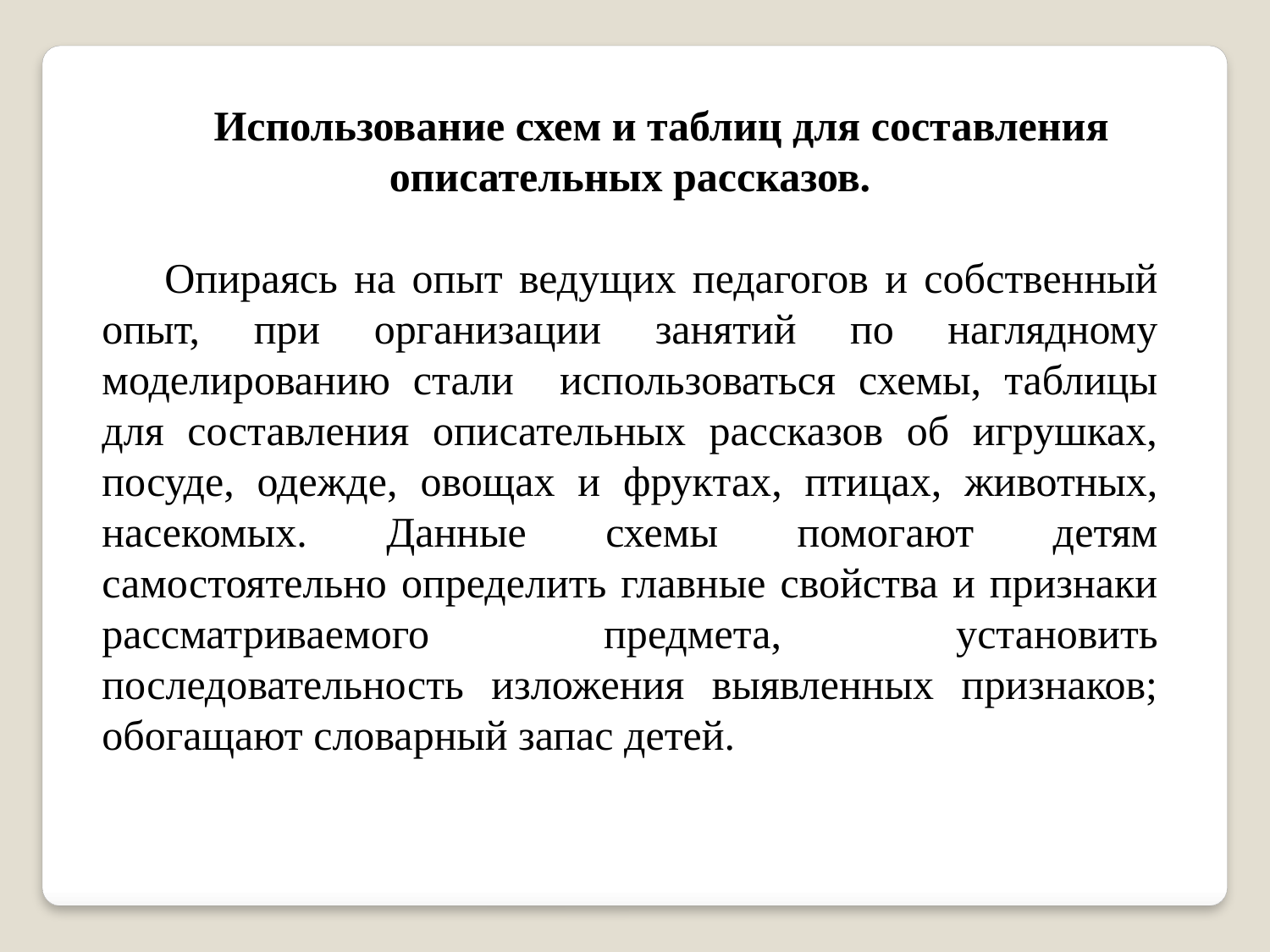

Использование схем и таблиц для составления описательных рассказов.

Опираясь на опыт ведущих педагогов и собственный опыт, при организации занятий по наглядному моделированию стали  использоваться схемы, таблицы для составления описательных рассказов об игрушках, посуде, одежде, овощах и фруктах, птицах, животных, насекомых. Данные схемы помогают детям самостоятельно определить главные свойства и признаки рассматриваемого предмета, установить последовательность изложения выявленных признаков; обогащают словарный запас детей.